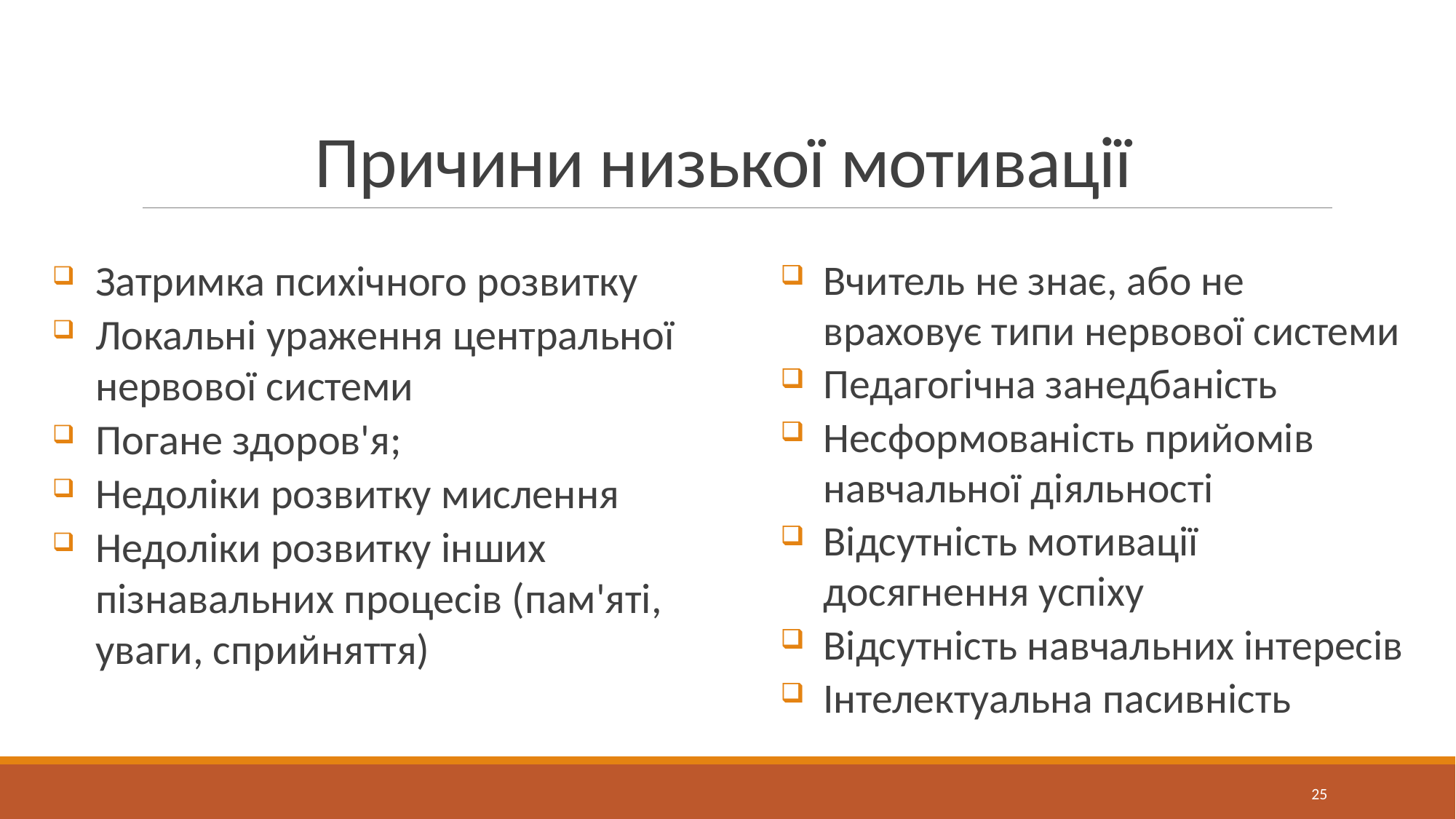

# Причини низької мотивації
Затримка психічного розвитку
Локальні ураження центральної нервової системи
Погане здоров'я;
Недоліки розвитку мислення
Недоліки розвитку інших пізнавальних процесів (пам'яті, уваги, сприйняття)

Вчитель не знає, або не враховує типи нервової системи
Педагогічна занедбаність
Несформованість прийомів навчальної діяльності
Відсутність мотивації досягнення успіху
Відсутність навчальних інтересів
Інтелектуальна пасивність
25